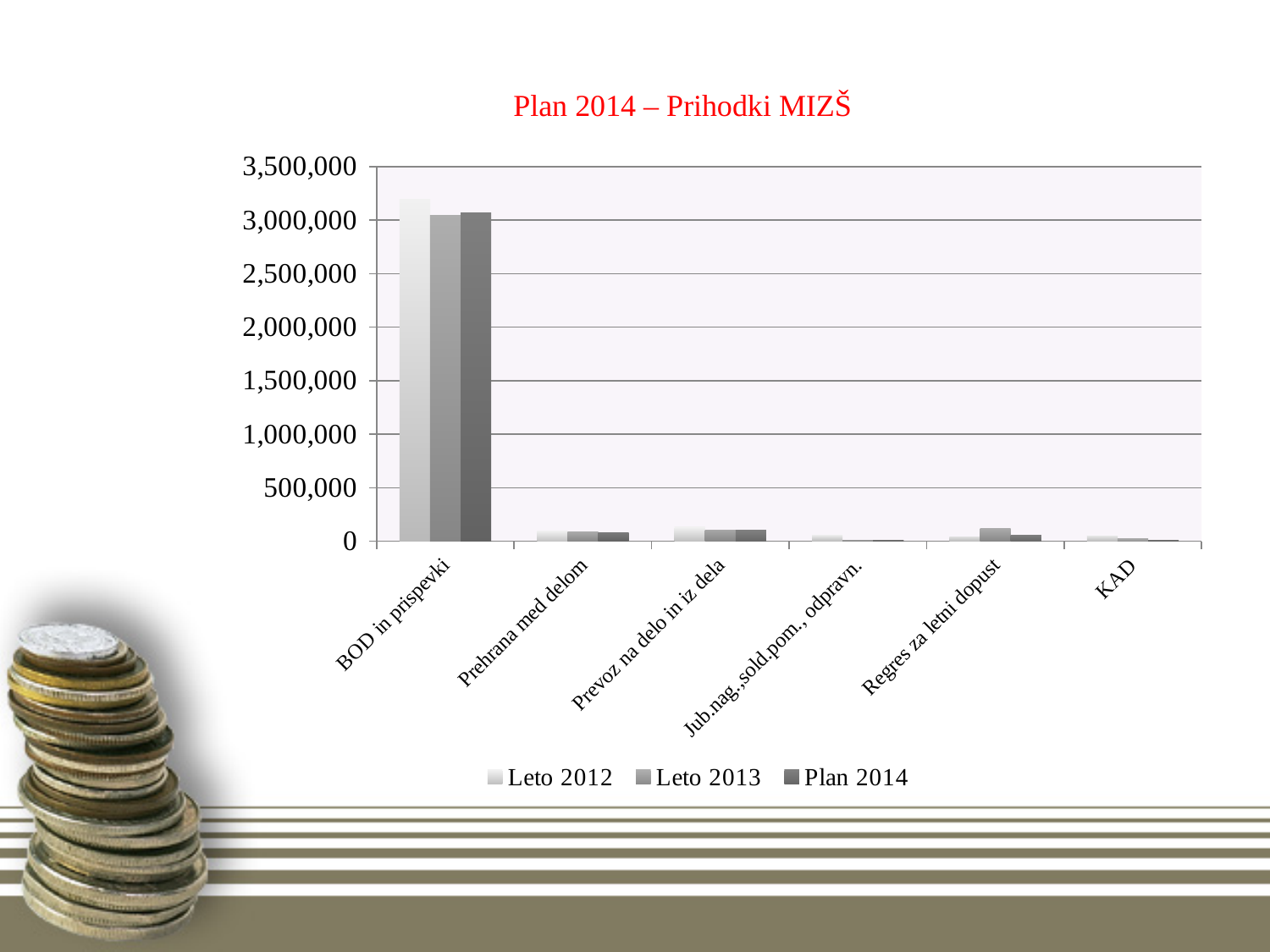

# Plan 2014 – Prihodki MIZŠ

### Chart

| Category | Leto 2012 | Leto 2013 | Plan 2014 |
|---|---|---|---|
| BOD in prispevki | 3193173.0 | 3043725.0 | 3070000.0 |
| Prehrana med delom | 93112.0 | 85831.0 | 83000.0 |
| Prevoz na delo in iz dela | 136430.0 | 107343.0 | 106000.0 |
| Jub.nag.,sold.pom., odpravn. | 53761.0 | 11191.0 | 10400.0 |
| Regres za letni dopust | 41557.0 | 118702.0 | 60000.0 |
| KAD | 51517.0 | 27883.0 | 11500.0 |